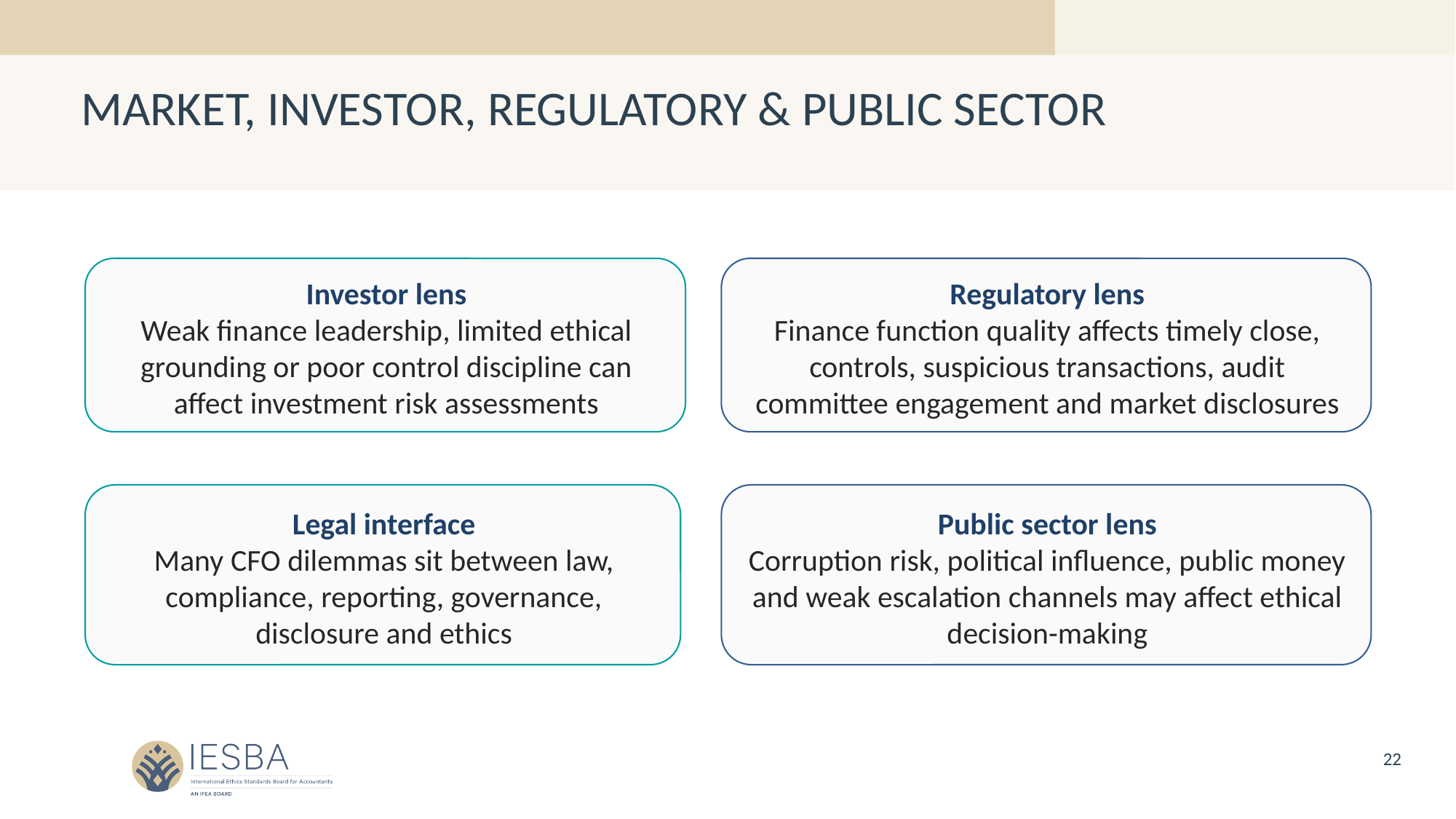

# MARKET, INVESTOR, REGULATORY & PUBLIC SECTOR
Regulatory lens
Finance function quality affects timely close, controls, suspicious transactions, audit committee engagement and market disclosures
Investor lens
Weak finance leadership, limited ethical grounding or poor control discipline can affect investment risk assessments
Legal interface
Many CFO dilemmas sit between law, compliance, reporting, governance, disclosure and ethics
Public sector lens
Corruption risk, political influence, public money and weak escalation channels may affect ethical decision-making
22